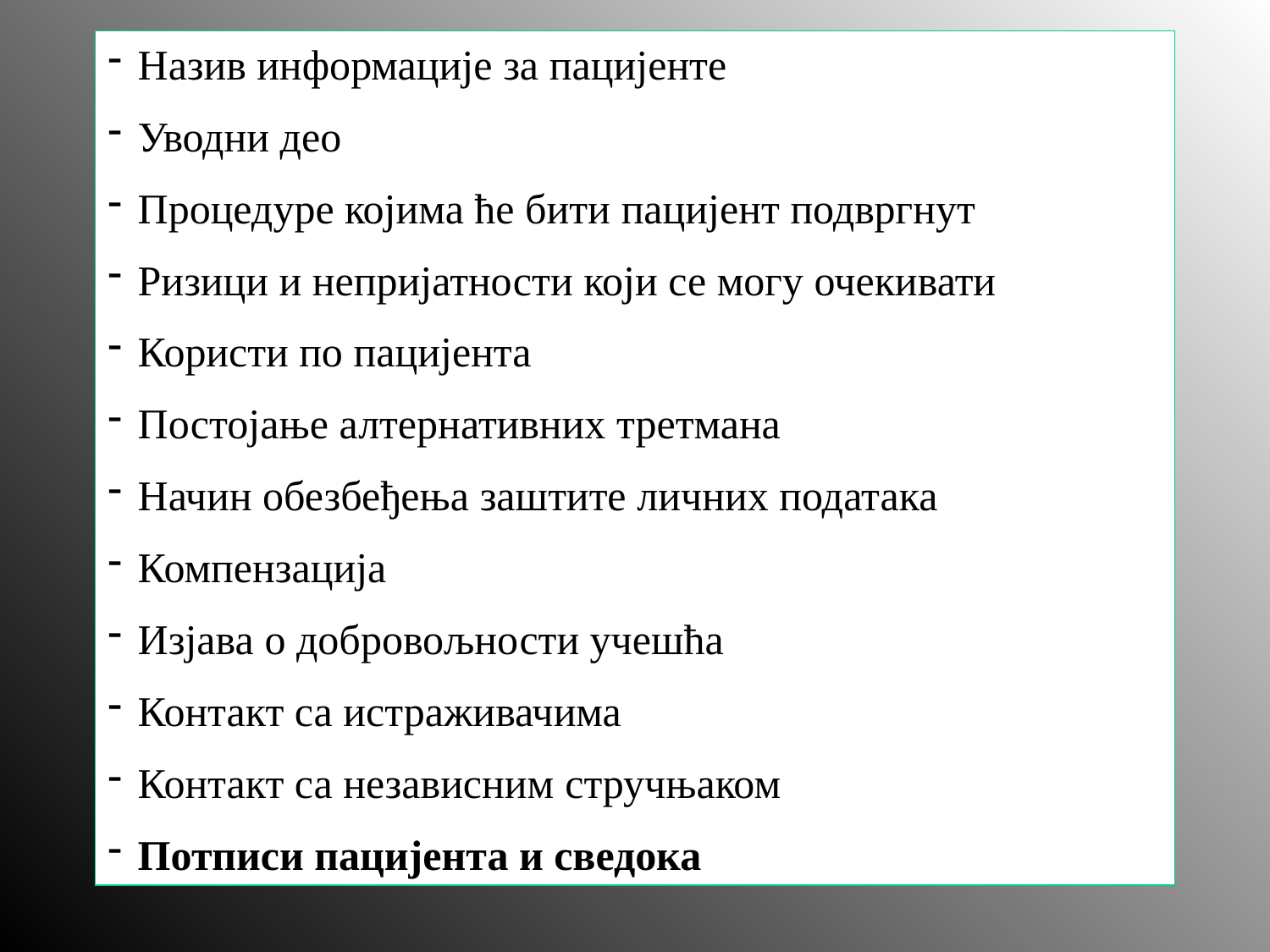

Назив информације за пацијенте
Уводни део
Процедуре којима ће бити пацијент подвргнут
Ризици и непријатности који се могу очекивати
Користи по пацијента
Постојање алтернативних третмана
Начин обезбеђења заштите личних података
Компензација
Изјава о добровољности учешћа
Контакт са истраживачима
Контакт са независним стручњаком
Потписи пацијента и сведока